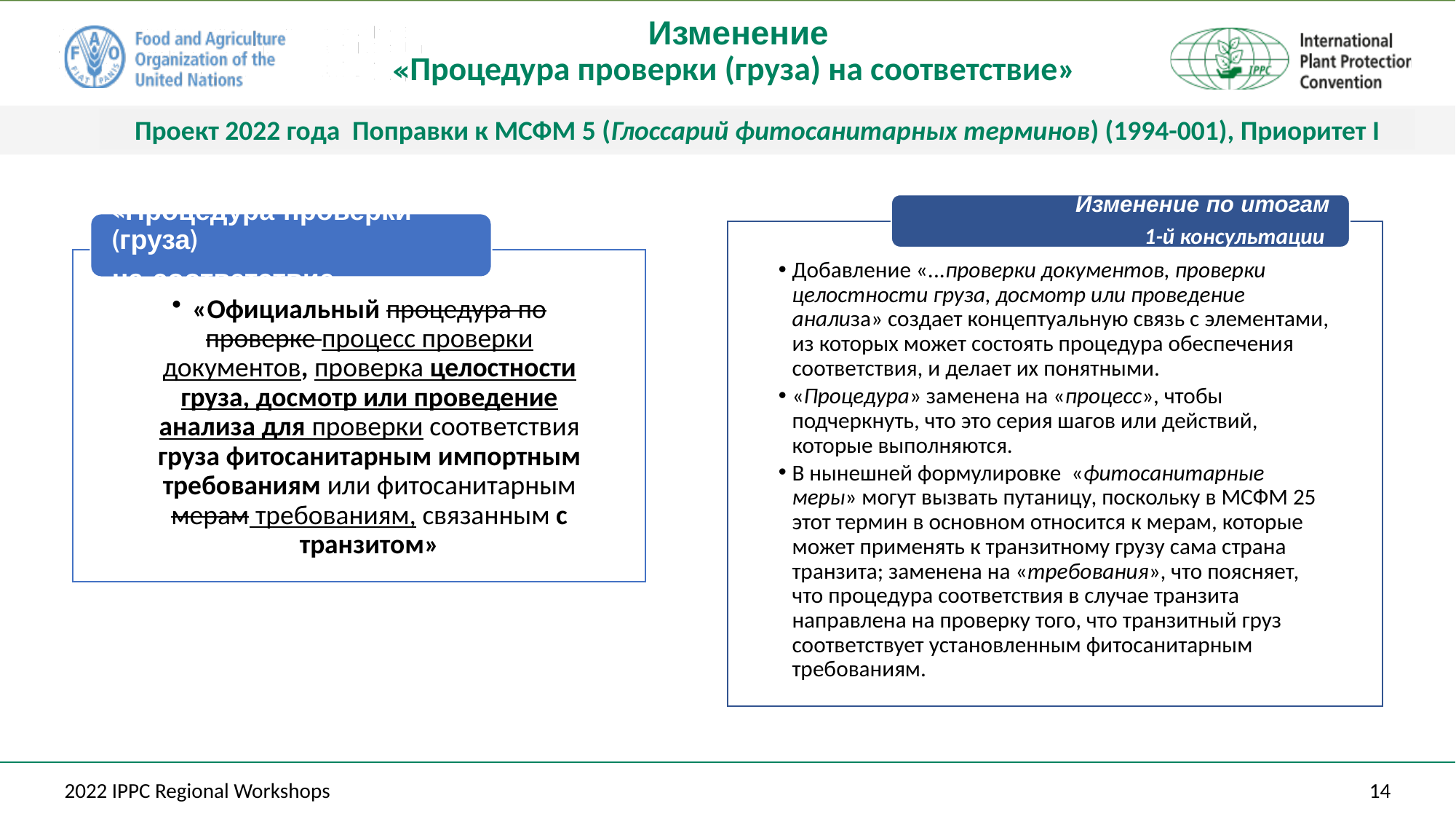

# Изменение «Процедура проверки (груза) на соответствие»
Проект 2022 года  Поправки к МСФМ 5 (Глоссарий фитосанитарных терминов) (1994-001), Приоритет I
«Официальный процедура по проверке процесс проверки документов, проверка целостности груза, досмотр или проведение анализа для проверки соответствия груза фитосанитарным импортным требованиям или фитосанитарным мерам требованиям, связанным с транзитом»
«Процедура проверки (груза)
на соответствие»
Добавление «...проверки документов, проверки целостности груза, досмотр или проведение анализа» создает концептуальную связь с элементами, из которых может состоять процедура обеспечения соответствия, и делает их понятными.
«Процедура» заменена на «процесс», чтобы подчеркнуть, что это серия шагов или действий, которые выполняются.
В нынешней формулировке  «фитосанитарные меры» могут вызвать путаницу, поскольку в МСФМ 25 этот термин в основном относится к мерам, которые может применять к транзитному грузу сама страна транзита; заменена на «требования», что поясняет, что процедура соответствия в случае транзита направлена на проверку того, что транзитный груз соответствует установленным фитосанитарным требованиям.
Изменение по итогам
1-й консультации